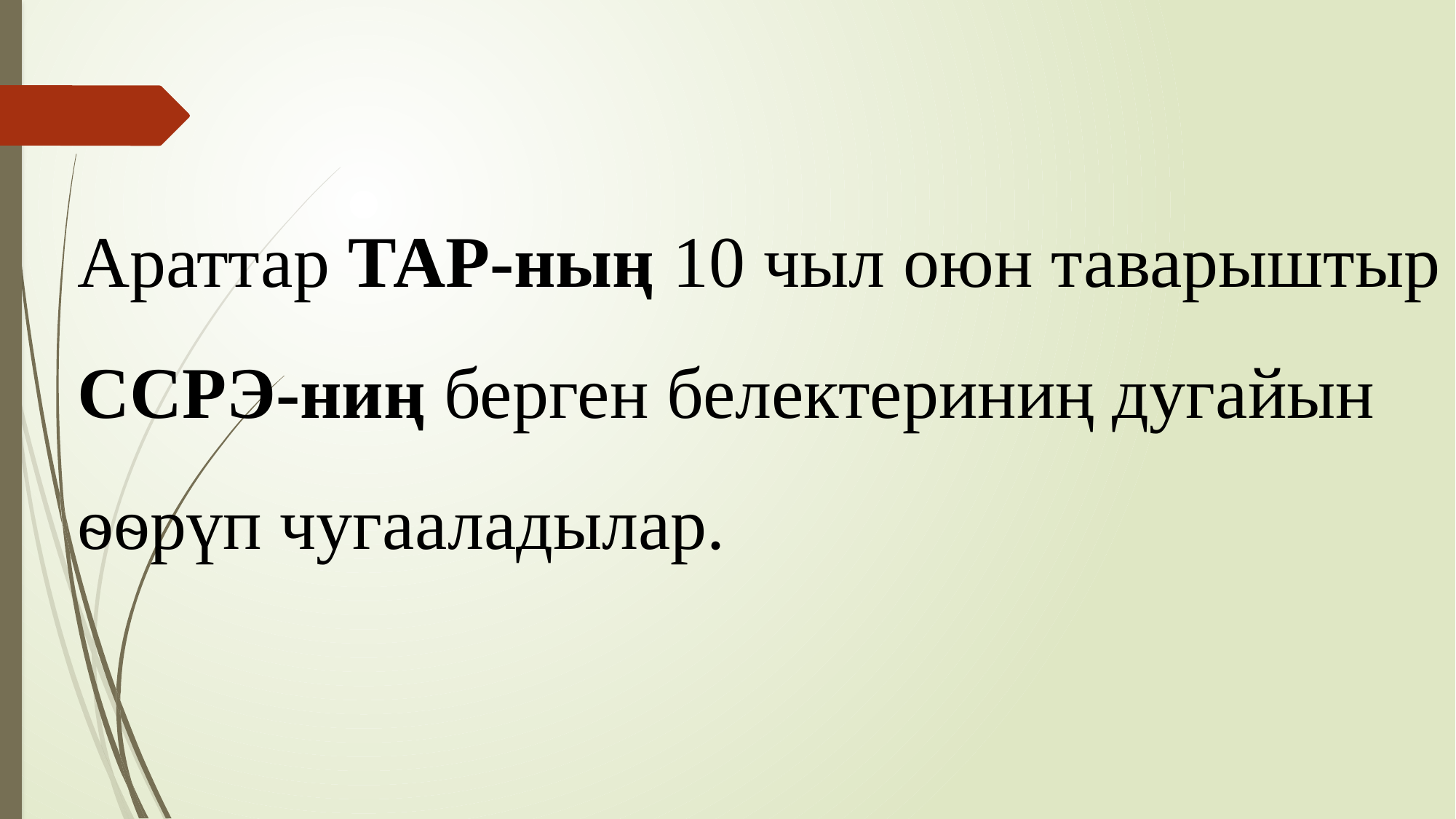

Араттар ТАР-ның 10 чыл оюн таварыштыр ССРЭ-ниң берген белектериниң дугайын ѳѳрүп чугааладылар.